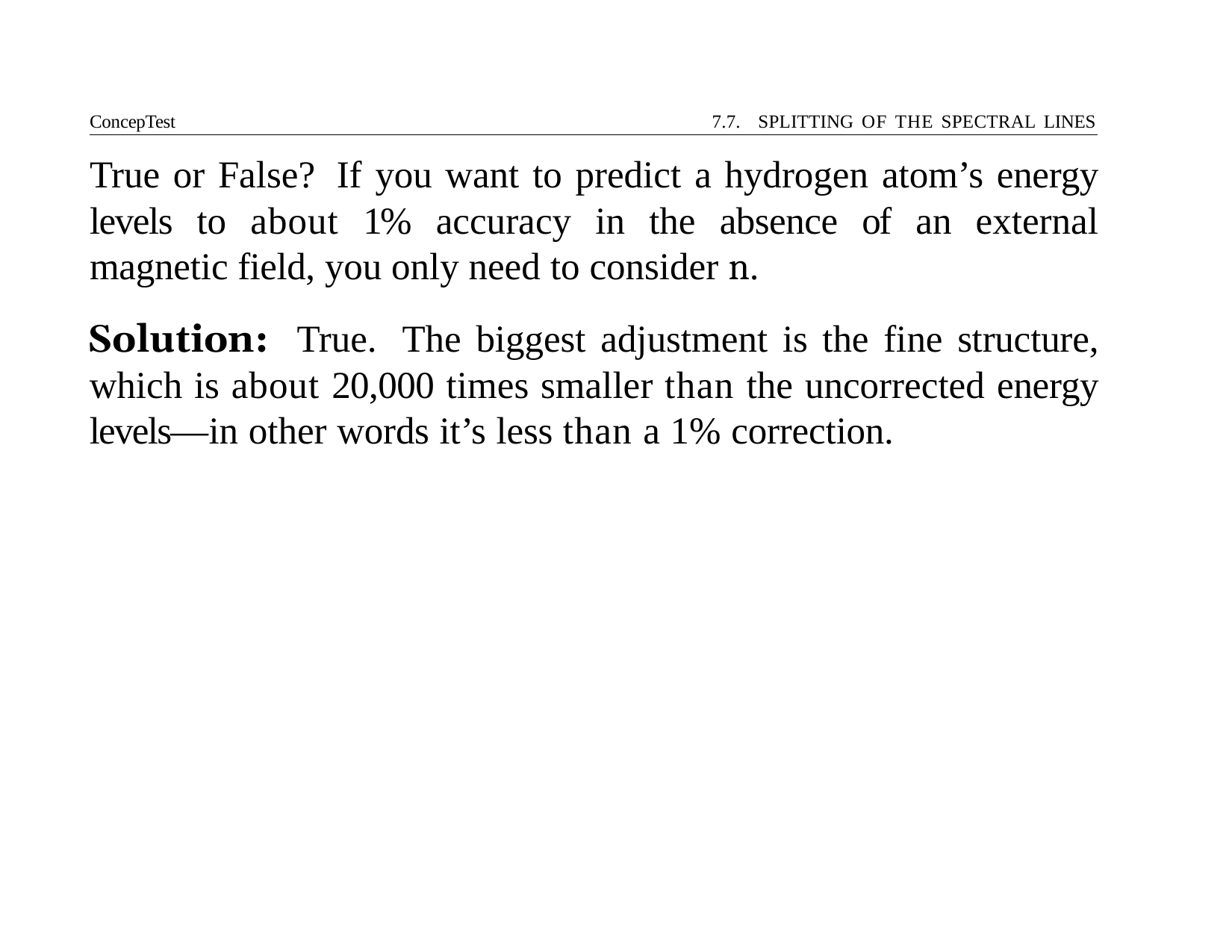

ConcepTest	7.7.  SPLITTING OF THE SPECTRAL LINES

# True or False?  If you want to predict a hydrogen atom’s energy levels to about 1% accuracy in the absence of an external magnetic field, you only need to consider n.
Solution:  True.  The biggest adjustment is the fine structure, which is about 20,000 times smaller than the uncorrected energy levels—in other words it’s less than a 1% correction.